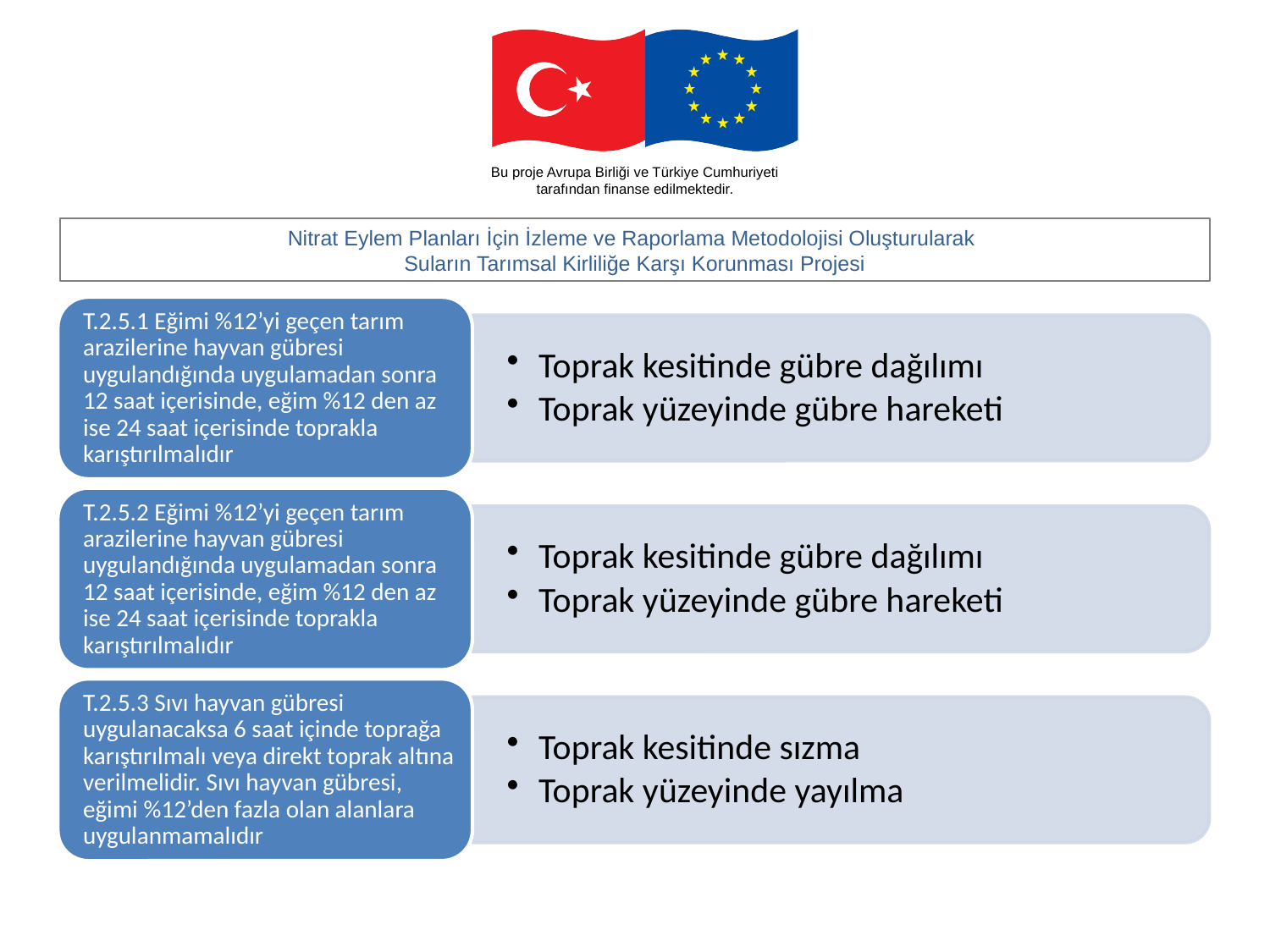

Toprak kesitinde gübre dağılımı
Toprak yüzeyinde gübre hareketi
T.2.5.1 Eğimi %12’yi geçen tarım arazilerine hayvan gübresi uygulandığında uygulamadan sonra 12 saat içerisinde, eğim %12 den az ise 24 saat içerisinde toprakla karıştırılmalıdır
Toprak kesitinde gübre dağılımı
Toprak yüzeyinde gübre hareketi
T.2.5.2 Eğimi %12’yi geçen tarım arazilerine hayvan gübresi uygulandığında uygulamadan sonra 12 saat içerisinde, eğim %12 den az ise 24 saat içerisinde toprakla karıştırılmalıdır
Toprak kesitinde sızma
Toprak yüzeyinde yayılma
T.2.5.3 Sıvı hayvan gübresi uygulanacaksa 6 saat içinde toprağa karıştırılmalı veya direkt toprak altına verilmelidir. Sıvı hayvan gübresi, eğimi %12’den fazla olan alanlara uygulanmamalıdır